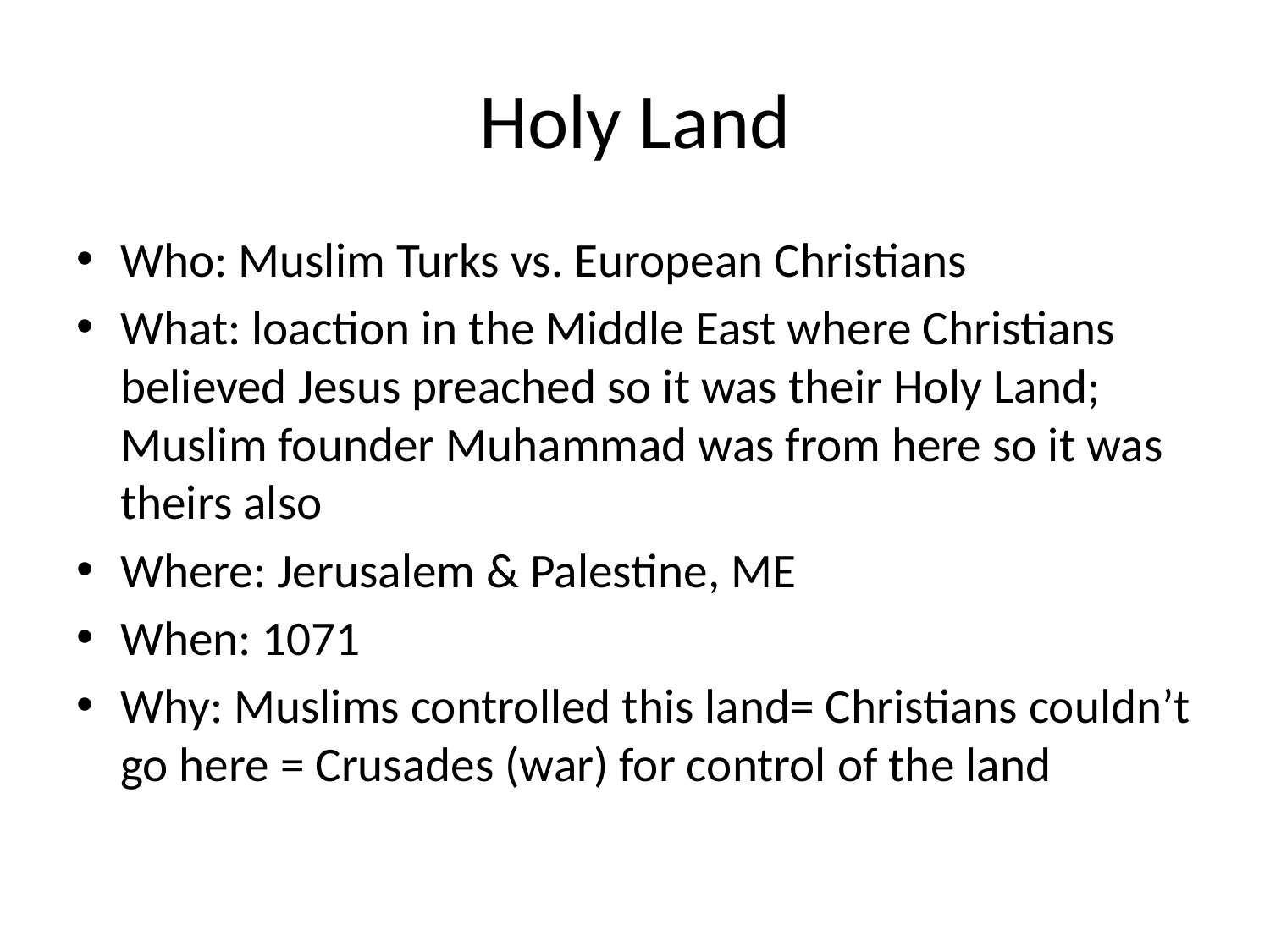

# Holy Land
Who: Muslim Turks vs. European Christians
What: loaction in the Middle East where Christians believed Jesus preached so it was their Holy Land; Muslim founder Muhammad was from here so it was theirs also
Where: Jerusalem & Palestine, ME
When: 1071
Why: Muslims controlled this land= Christians couldn’t go here = Crusades (war) for control of the land